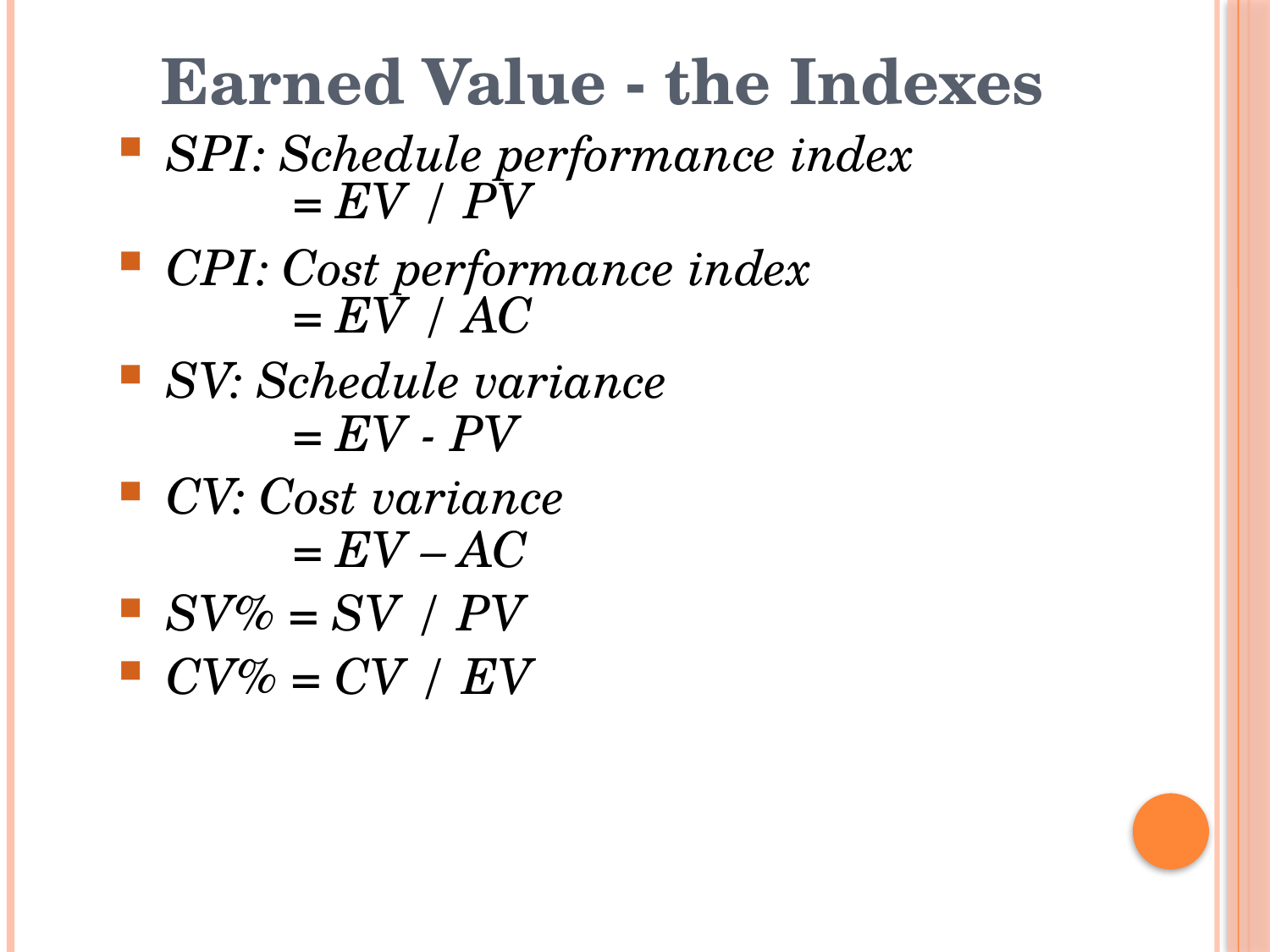

Earned Value - the Indexes
SPI: Schedule performance index
	= EV / PV
CPI: Cost performance index
	= EV / AC
SV: Schedule variance
	= EV - PV
CV: Cost variance
	= EV – AC
SV% = SV / PV
CV% = CV / EV